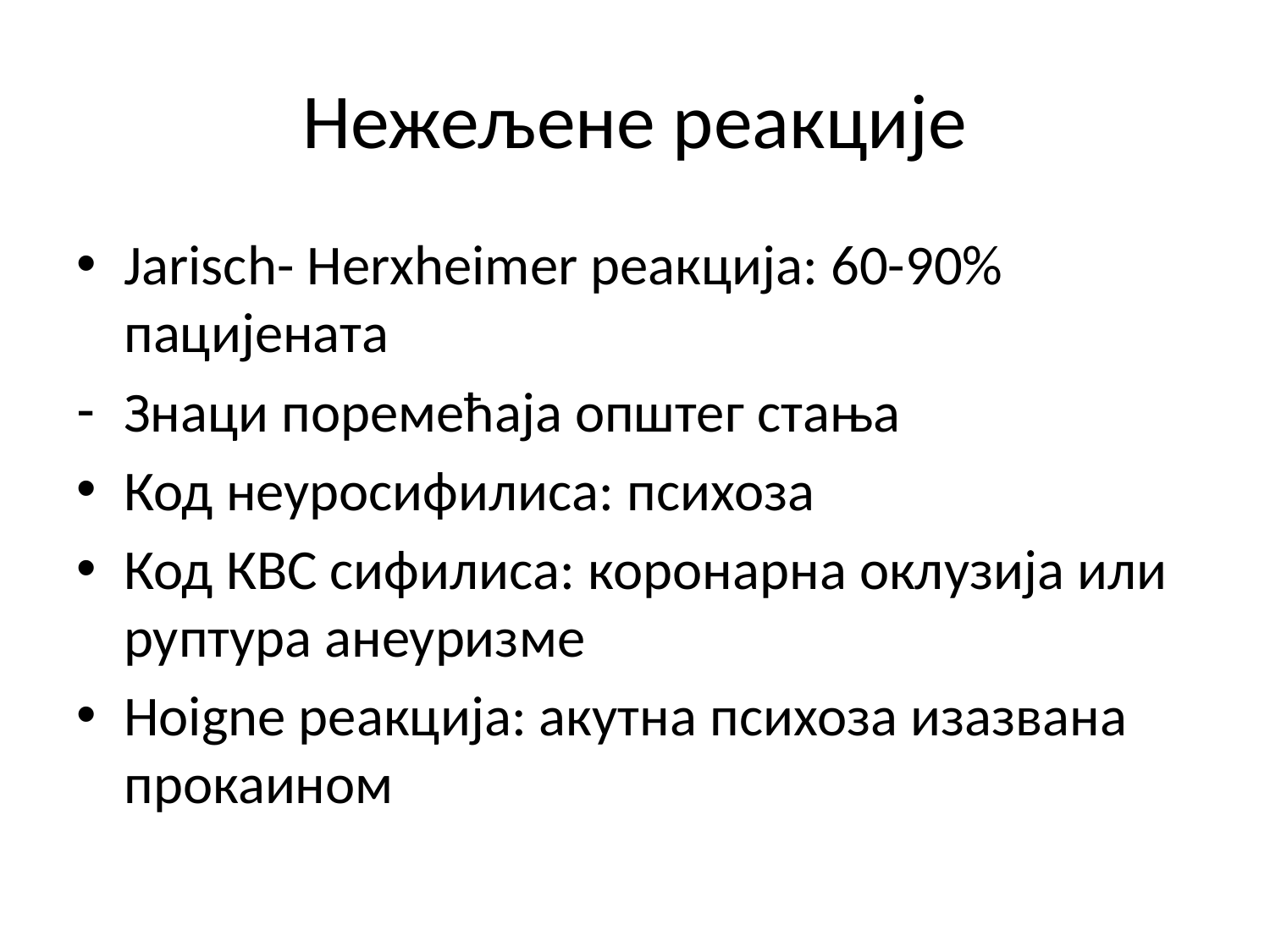

# Нежељене реакције
Jarisch- Herxheimer реакција: 60-90% пацијената
Знаци поремећаја општег стања
Код неуросифилиса: психоза
Код КВС сифилиса: коронарна оклузија или руптура анеуризме
Hoigne реакција: акутна психоза изазвана прокаином